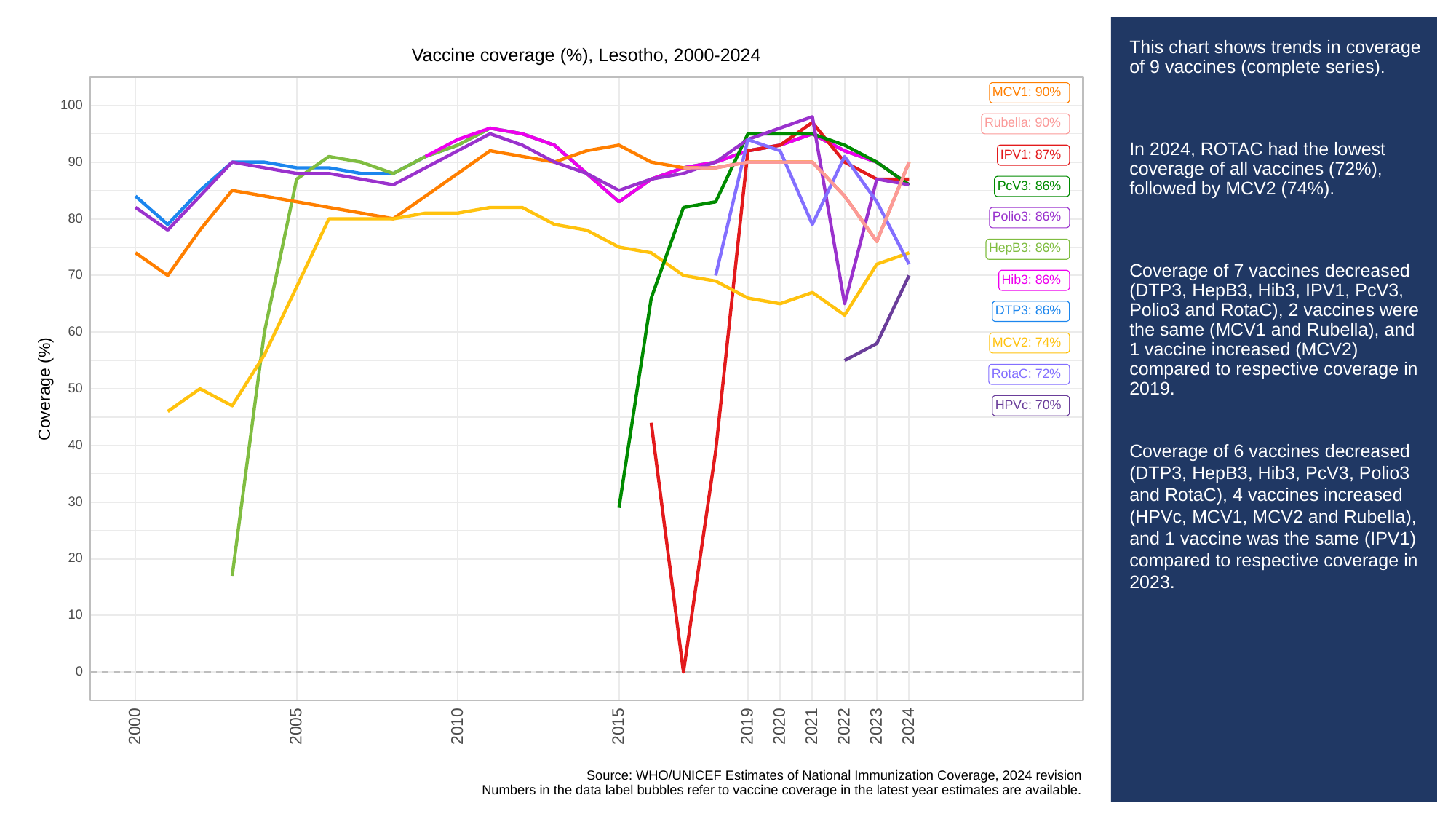

# This chart shows trends in coverage of 9 vaccines (complete series).

In 2024, ROTAC had the lowest coverage of all vaccines (72%), followed by MCV2 (74%).

Coverage of 7 vaccines decreased (DTP3, HepB3, Hib3, IPV1, PcV3, Polio3 and RotaC), 2 vaccines were the same (MCV1 and Rubella), and 1 vaccine increased (MCV2) compared to respective coverage in 2019.

Coverage of 6 vaccines decreased (DTP3, HepB3, Hib3, PcV3, Polio3 and RotaC), 4 vaccines increased (HPVc, MCV1, MCV2 and Rubella), and 1 vaccine was the same (IPV1) compared to respective coverage in 2023.

Vaccine coverage (%), Lesotho, 2000-2024

MCV1: 90%

100

Rubella: 90%

IPV1: 87%

90

PcV3: 86%

Polio3: 86%
80

HepB3: 86%

70
Hib3: 86%

DTP3: 86%
60

MCV2: 74%

RotaC: 72%
Coverage (%)
50

HPVc: 70%

40

30

20

10

0

2023
2000
2005
2010
2015
2019
2020
2021
2022
2024
Source: WHO/UNICEF Estimates of National Immunization Coverage, 2024 revision
Numbers in the data label bubbles refer to vaccine coverage in the latest year estimates are available.